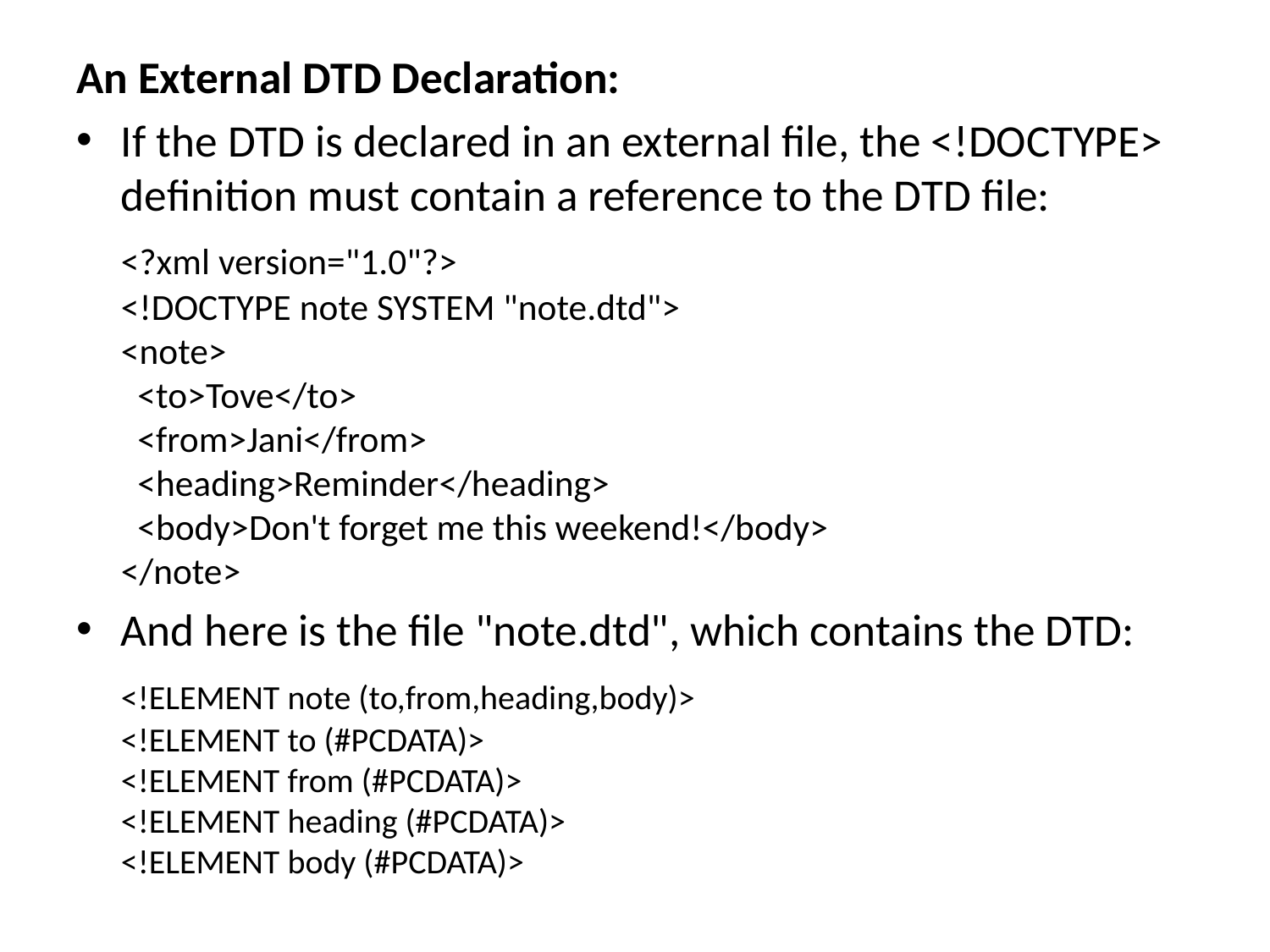

An External DTD Declaration:
If the DTD is declared in an external file, the <!DOCTYPE> definition must contain a reference to the DTD file:
		<?xml version="1.0"?>
	<!DOCTYPE note SYSTEM "note.dtd">
	<note>
	  <to>Tove</to>
	  <from>Jani</from>
	  <heading>Reminder</heading>
	  <body>Don't forget me this weekend!</body>
	</note>
And here is the file "note.dtd", which contains the DTD:
		<!ELEMENT note (to,from,heading,body)>
	<!ELEMENT to (#PCDATA)>
	<!ELEMENT from (#PCDATA)>
	<!ELEMENT heading (#PCDATA)>
	<!ELEMENT body (#PCDATA)>